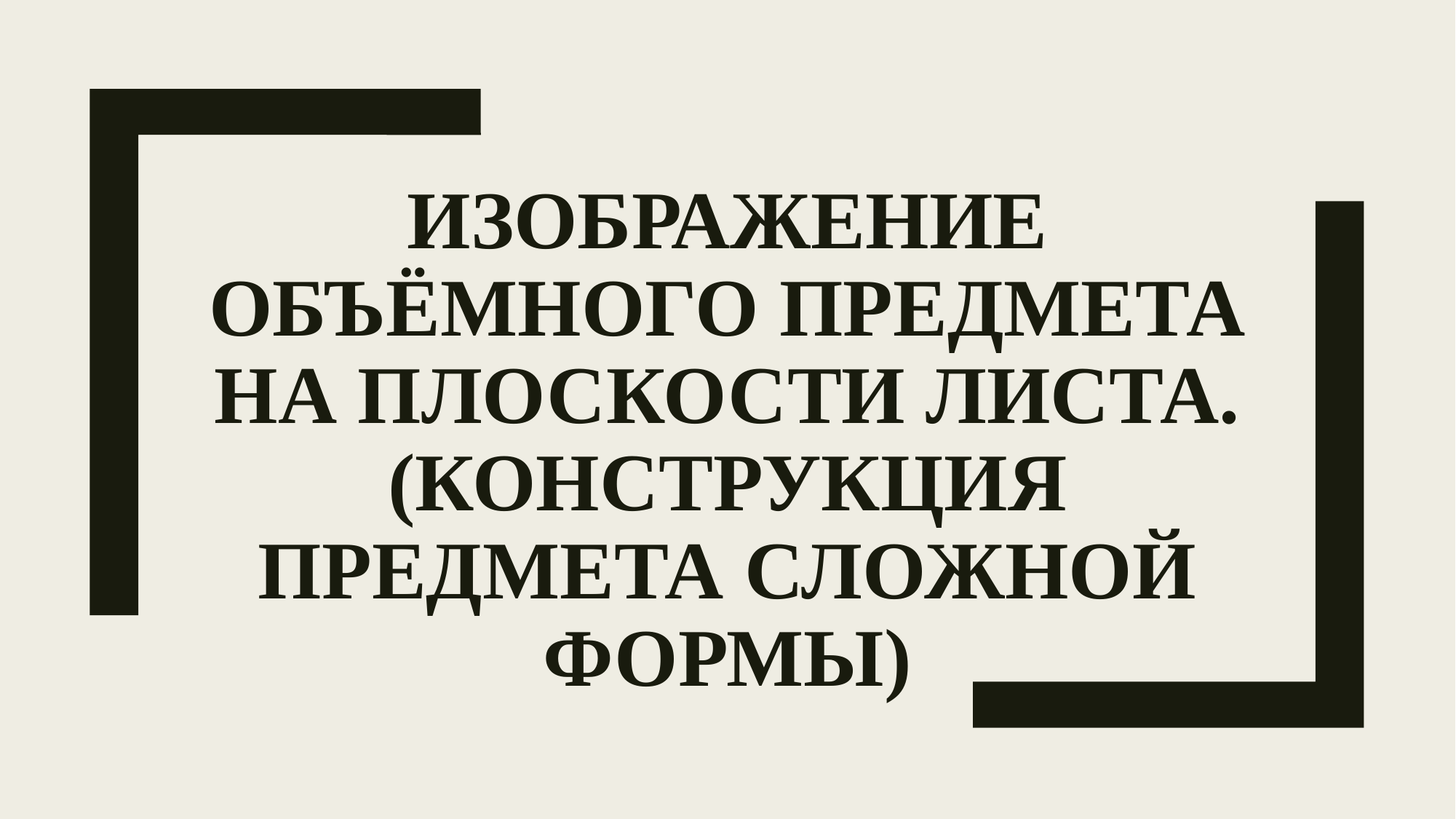

# Изображение объёмного предмета на плоскости листа. (конструкция предмета сложной формы)